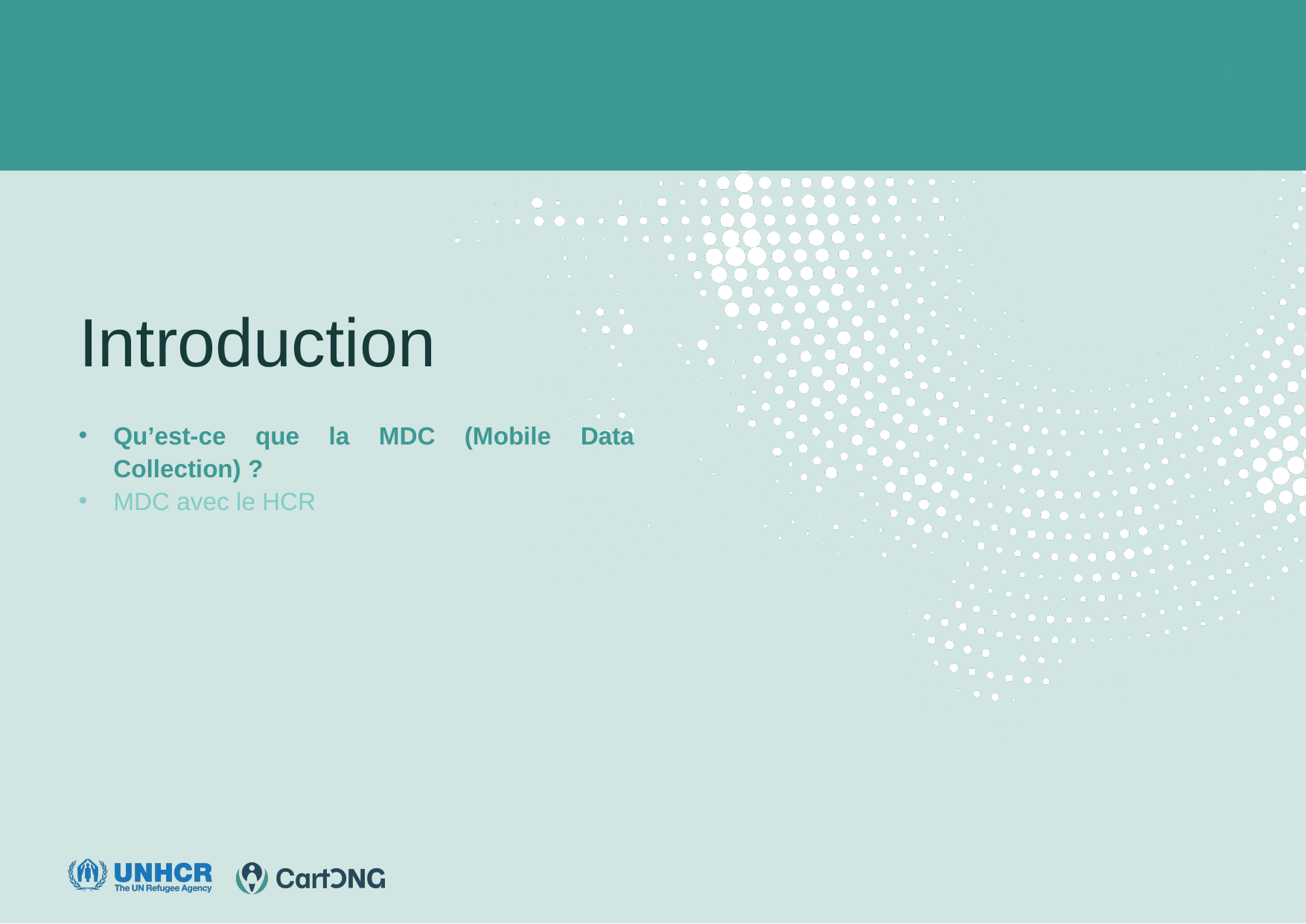

Introduction
Qu’est-ce que la MDC (Mobile Data Collection) ?
MDC avec le HCR